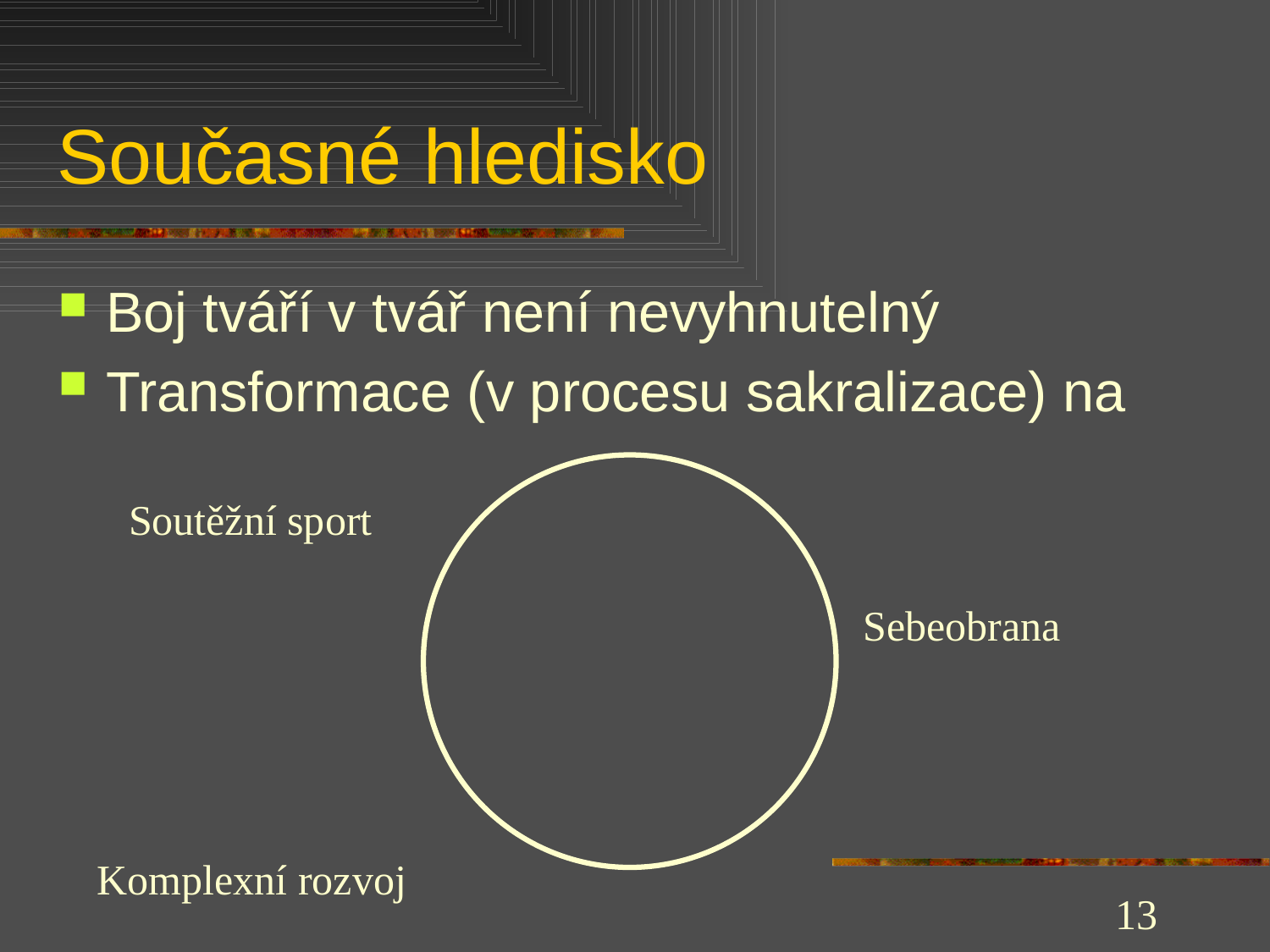

# Současné hledisko
Boj tváří v tvář není nevyhnutelný
Transformace (v procesu sakralizace) na

Soutěžní sport
Sebeobrana
Komplexní rozvoj
13